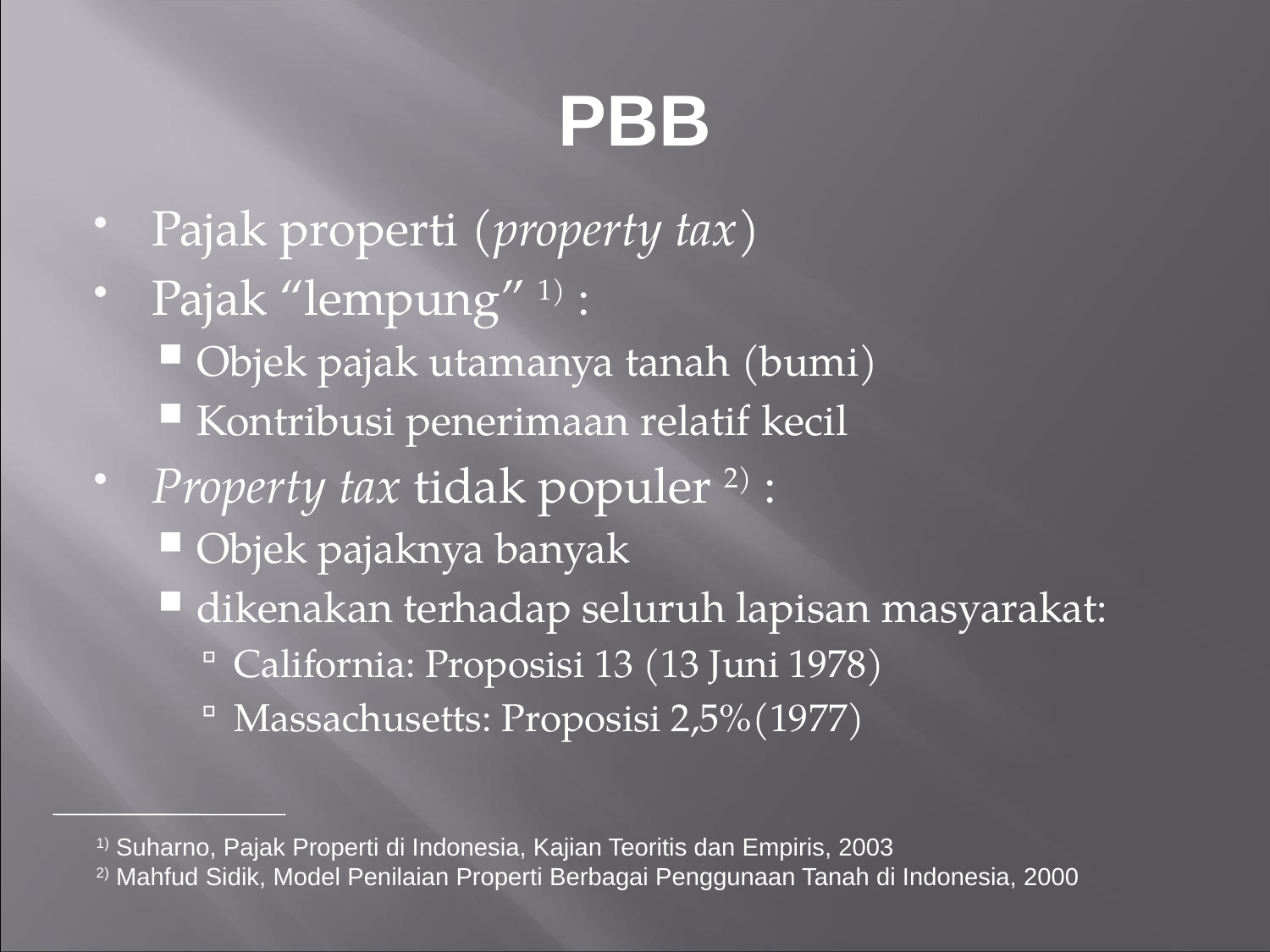

# PBB
Pajak properti (property tax)
Pajak “lempung” 1) :
Objek pajak utamanya tanah (bumi)
Kontribusi penerimaan relatif kecil
Property tax tidak populer 2) :
Objek pajaknya banyak
dikenakan terhadap seluruh lapisan masyarakat:
California: Proposisi 13 (13 Juni 1978)
Massachusetts: Proposisi 2,5%(1977)

1) Suharno, Pajak Properti di Indonesia, Kajian Teoritis dan Empiris, 2003
2) Mahfud Sidik, Model Penilaian Properti Berbagai Penggunaan Tanah di Indonesia, 2000